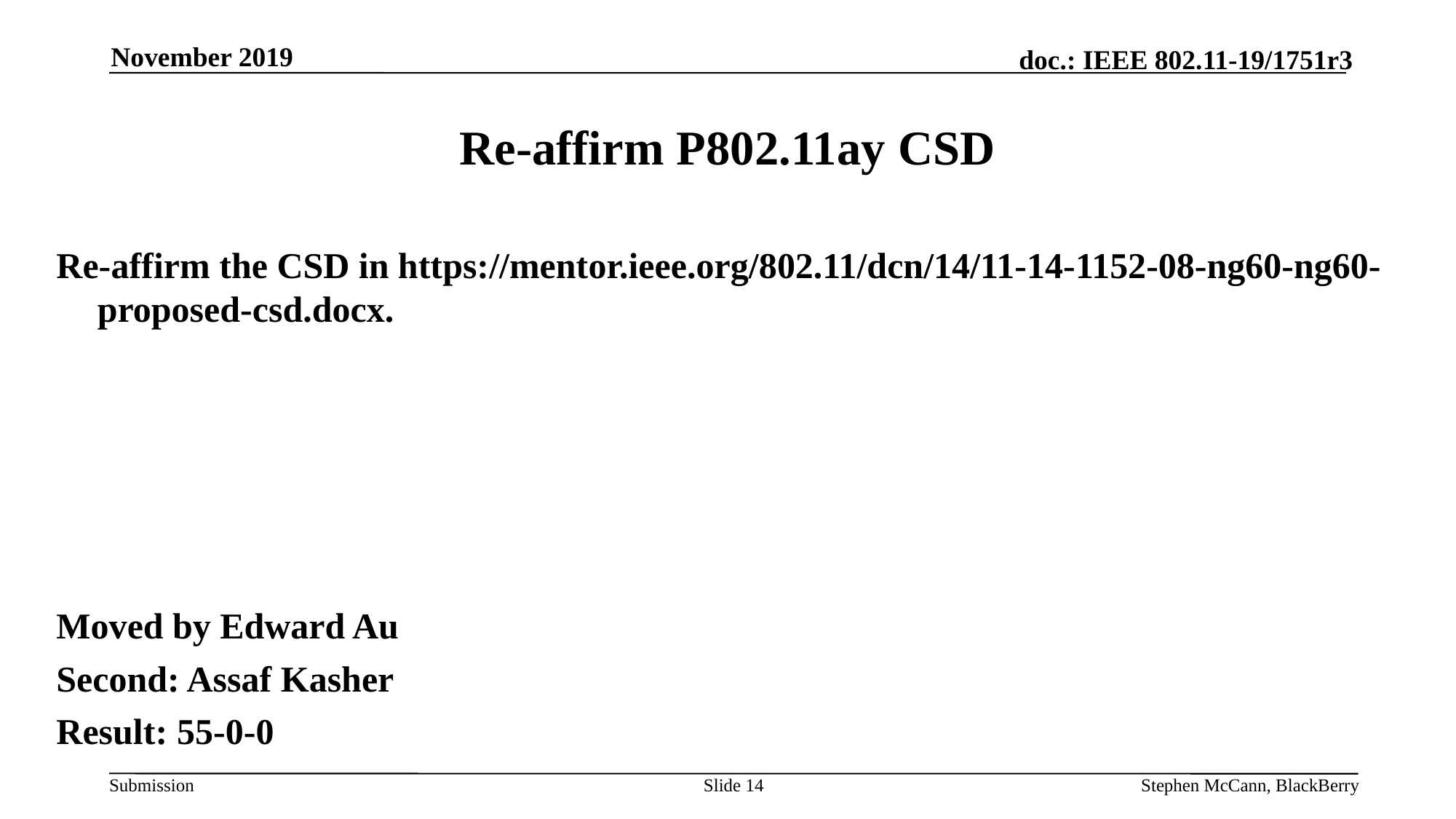

November 2019
# Re-affirm P802.11ay CSD
Re-affirm the CSD in https://mentor.ieee.org/802.11/dcn/14/11-14-1152-08-ng60-ng60-proposed-csd.docx.

Moved by Edward Au
Second: Assaf Kasher
Result: 55-0-0

Slide 14
Stephen McCann, BlackBerry